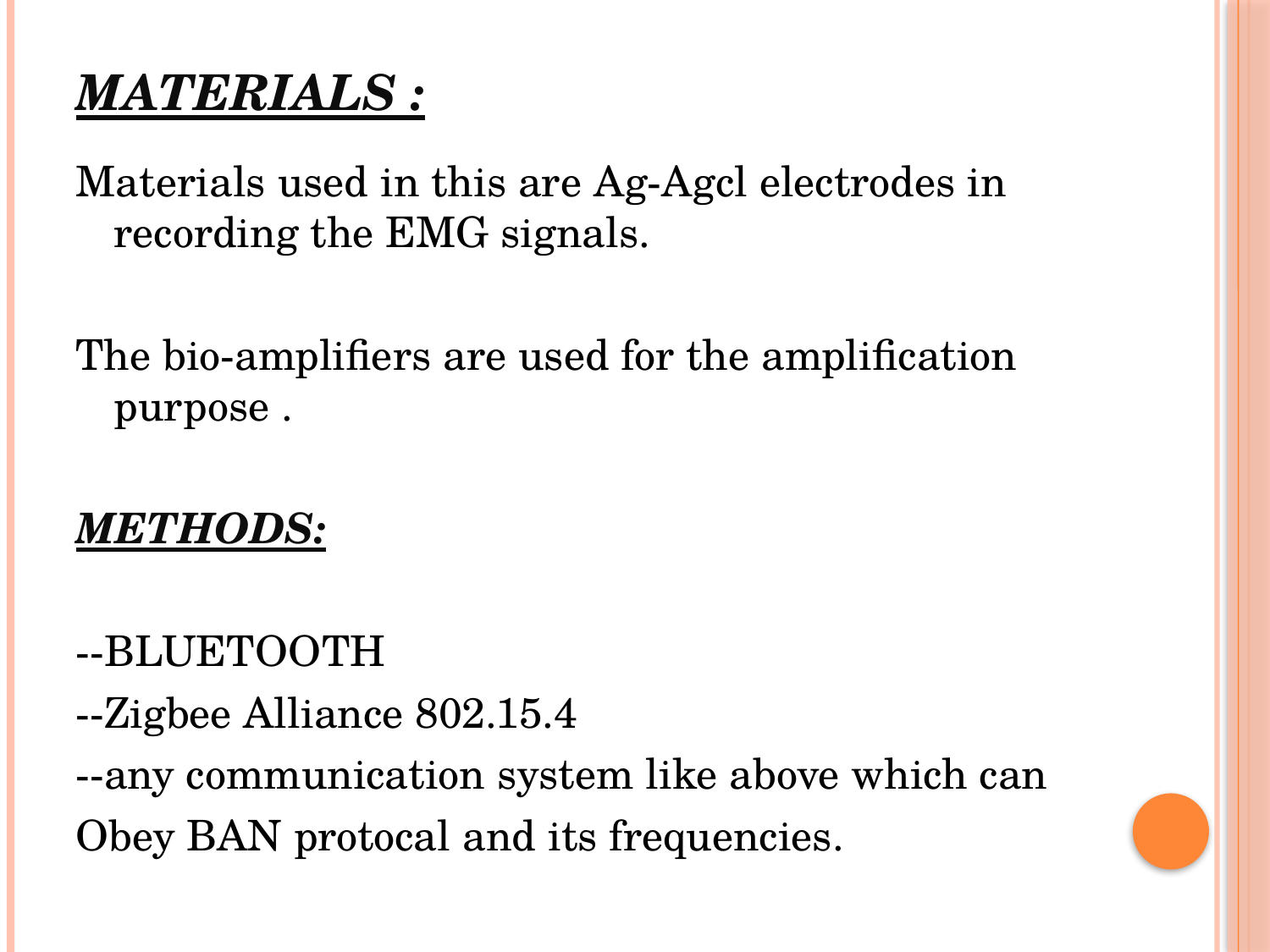

# Materials :
Materials used in this are Ag-Agcl electrodes in recording the EMG signals.

The bio-amplifiers are used for the amplification purpose .

METHODS:

--BLUETOOTH
--Zigbee Alliance 802.15.4
--any communication system like above which can
Obey BAN protocal and its frequencies.